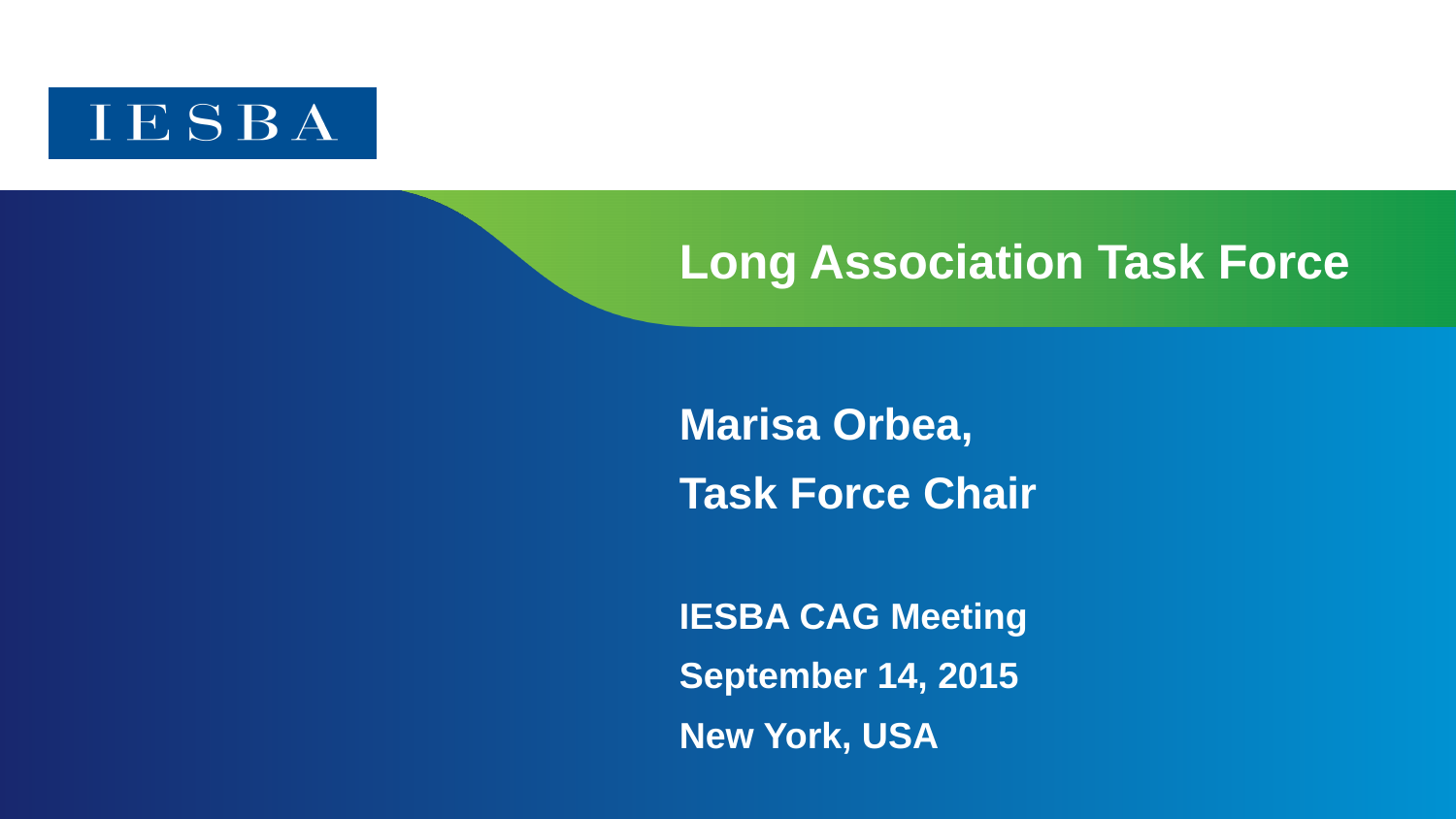

# Long Association Task Force
Marisa Orbea,
Task Force Chair

IESBA CAG Meeting
September 14, 2015
New York, USA